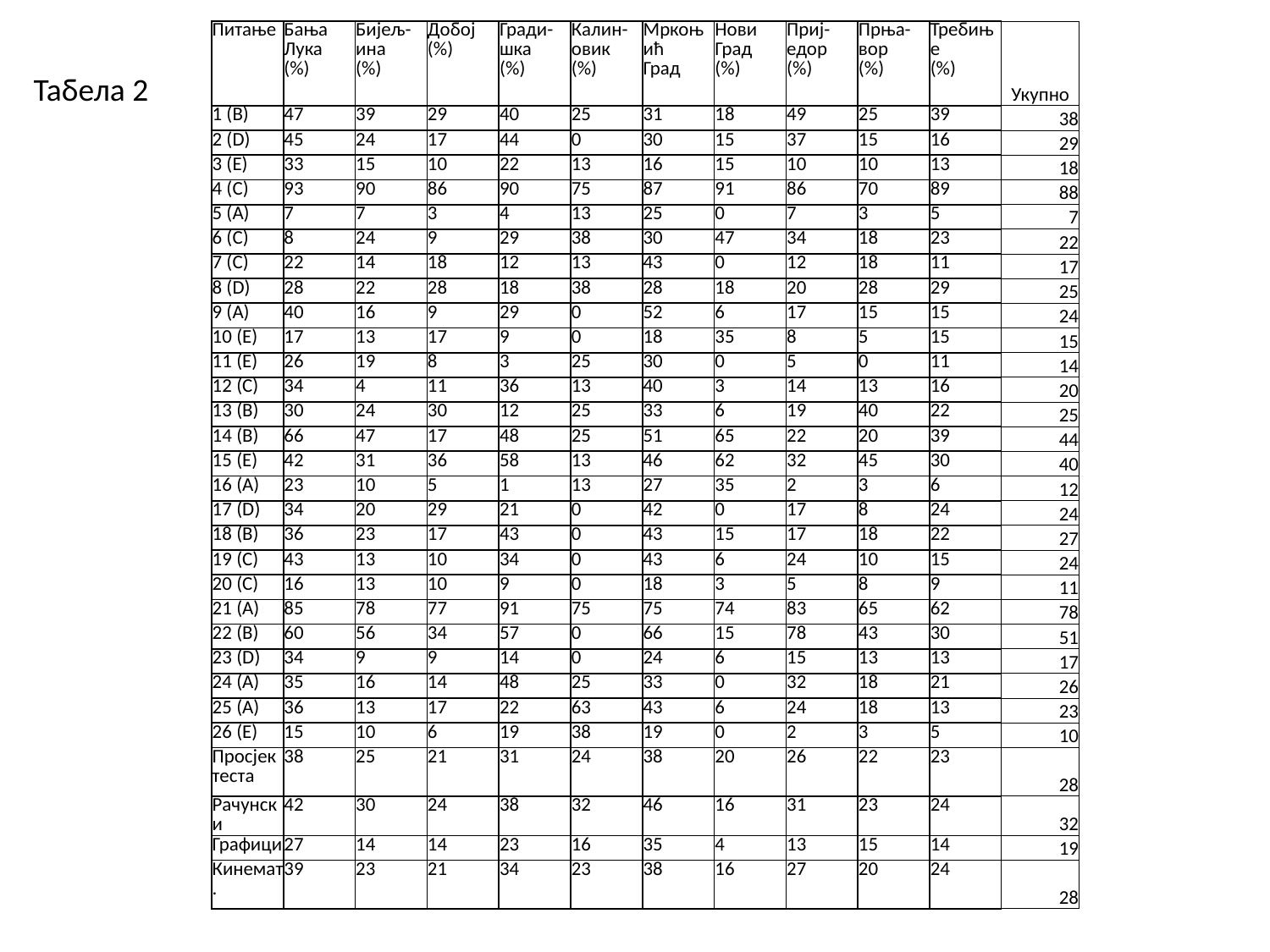

| Питање | Бања Лука (%) | Бијељ- ина (%) | Добој (%) | Гради- шка (%) | Калин- овик (%) | Мркоњић Град | Нови Град (%) | Приј- едор (%) | Прња- вор (%) | Требиње (%) | Укупно |
| --- | --- | --- | --- | --- | --- | --- | --- | --- | --- | --- | --- |
| 1 (B) | 47 | 39 | 29 | 40 | 25 | 31 | 18 | 49 | 25 | 39 | 38 |
| 2 (D) | 45 | 24 | 17 | 44 | 0 | 30 | 15 | 37 | 15 | 16 | 29 |
| 3 (E) | 33 | 15 | 10 | 22 | 13 | 16 | 15 | 10 | 10 | 13 | 18 |
| 4 (C) | 93 | 90 | 86 | 90 | 75 | 87 | 91 | 86 | 70 | 89 | 88 |
| 5 (A) | 7 | 7 | 3 | 4 | 13 | 25 | 0 | 7 | 3 | 5 | 7 |
| 6 (C) | 8 | 24 | 9 | 29 | 38 | 30 | 47 | 34 | 18 | 23 | 22 |
| 7 (C) | 22 | 14 | 18 | 12 | 13 | 43 | 0 | 12 | 18 | 11 | 17 |
| 8 (D) | 28 | 22 | 28 | 18 | 38 | 28 | 18 | 20 | 28 | 29 | 25 |
| 9 (A) | 40 | 16 | 9 | 29 | 0 | 52 | 6 | 17 | 15 | 15 | 24 |
| 10 (E) | 17 | 13 | 17 | 9 | 0 | 18 | 35 | 8 | 5 | 15 | 15 |
| 11 (E) | 26 | 19 | 8 | 3 | 25 | 30 | 0 | 5 | 0 | 11 | 14 |
| 12 (C) | 34 | 4 | 11 | 36 | 13 | 40 | 3 | 14 | 13 | 16 | 20 |
| 13 (B) | 30 | 24 | 30 | 12 | 25 | 33 | 6 | 19 | 40 | 22 | 25 |
| 14 (B) | 66 | 47 | 17 | 48 | 25 | 51 | 65 | 22 | 20 | 39 | 44 |
| 15 (E) | 42 | 31 | 36 | 58 | 13 | 46 | 62 | 32 | 45 | 30 | 40 |
| 16 (A) | 23 | 10 | 5 | 1 | 13 | 27 | 35 | 2 | 3 | 6 | 12 |
| 17 (D) | 34 | 20 | 29 | 21 | 0 | 42 | 0 | 17 | 8 | 24 | 24 |
| 18 (B) | 36 | 23 | 17 | 43 | 0 | 43 | 15 | 17 | 18 | 22 | 27 |
| 19 (C) | 43 | 13 | 10 | 34 | 0 | 43 | 6 | 24 | 10 | 15 | 24 |
| 20 (C) | 16 | 13 | 10 | 9 | 0 | 18 | 3 | 5 | 8 | 9 | 11 |
| 21 (A) | 85 | 78 | 77 | 91 | 75 | 75 | 74 | 83 | 65 | 62 | 78 |
| 22 (B) | 60 | 56 | 34 | 57 | 0 | 66 | 15 | 78 | 43 | 30 | 51 |
| 23 (D) | 34 | 9 | 9 | 14 | 0 | 24 | 6 | 15 | 13 | 13 | 17 |
| 24 (A) | 35 | 16 | 14 | 48 | 25 | 33 | 0 | 32 | 18 | 21 | 26 |
| 25 (A) | 36 | 13 | 17 | 22 | 63 | 43 | 6 | 24 | 18 | 13 | 23 |
| 26 (E) | 15 | 10 | 6 | 19 | 38 | 19 | 0 | 2 | 3 | 5 | 10 |
| Просјек теста | 38 | 25 | 21 | 31 | 24 | 38 | 20 | 26 | 22 | 23 | 28 |
| Рачунски | 42 | 30 | 24 | 38 | 32 | 46 | 16 | 31 | 23 | 24 | 32 |
| Графици | 27 | 14 | 14 | 23 | 16 | 35 | 4 | 13 | 15 | 14 | 19 |
| Кинемат. | 39 | 23 | 21 | 34 | 23 | 38 | 16 | 27 | 20 | 24 | 28 |
Табела 2